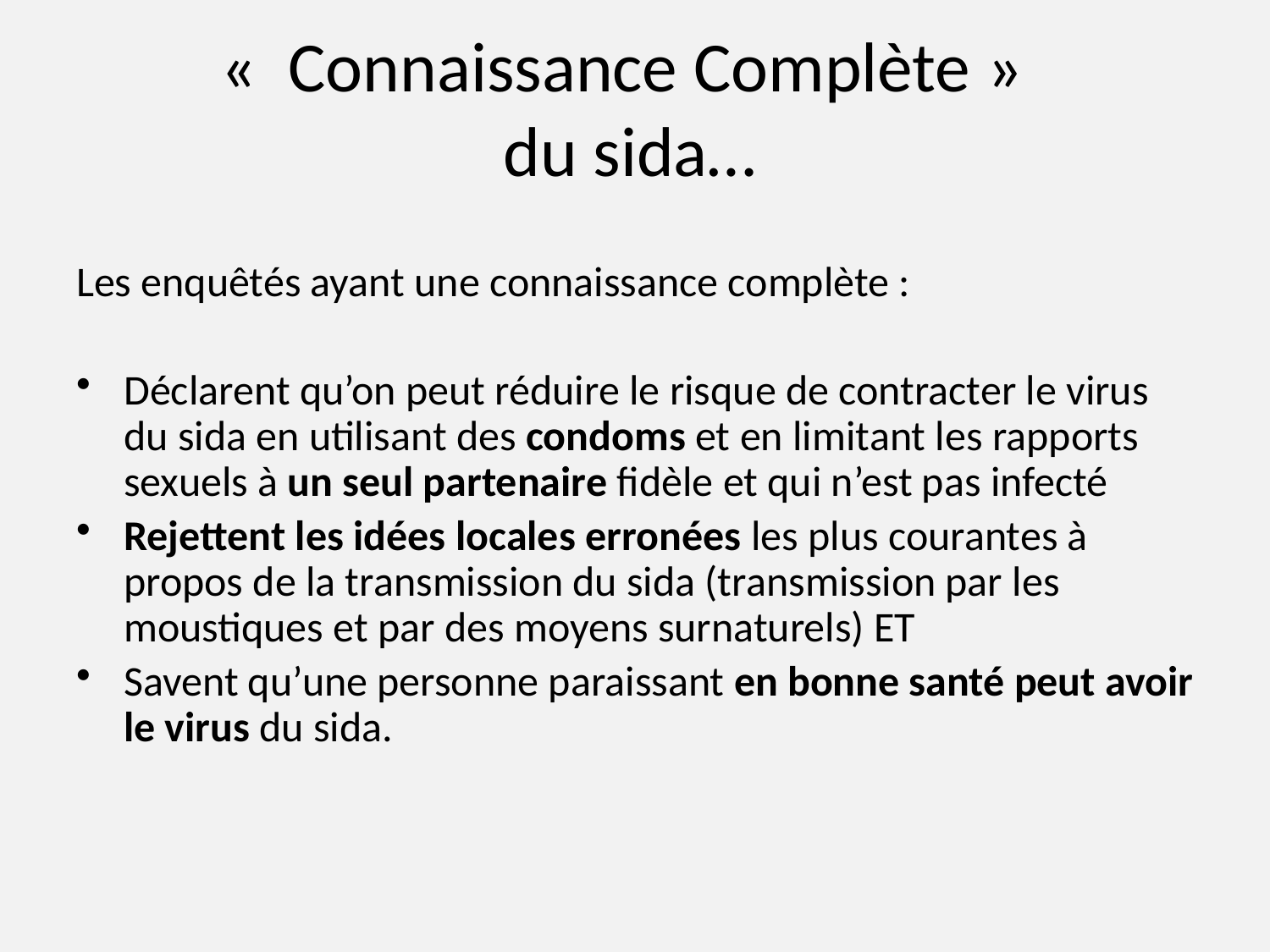

# «  Connaissance Complète » du sida…
Les enquêtés ayant une connaissance complète :

Déclarent qu’on peut réduire le risque de contracter le virus du sida en utilisant des condoms et en limitant les rapports sexuels à un seul partenaire fidèle et qui n’est pas infecté
Rejettent les idées locales erronées les plus courantes à propos de la transmission du sida (transmission par les moustiques et par des moyens surnaturels) ET
Savent qu’une personne paraissant en bonne santé peut avoir le virus du sida.